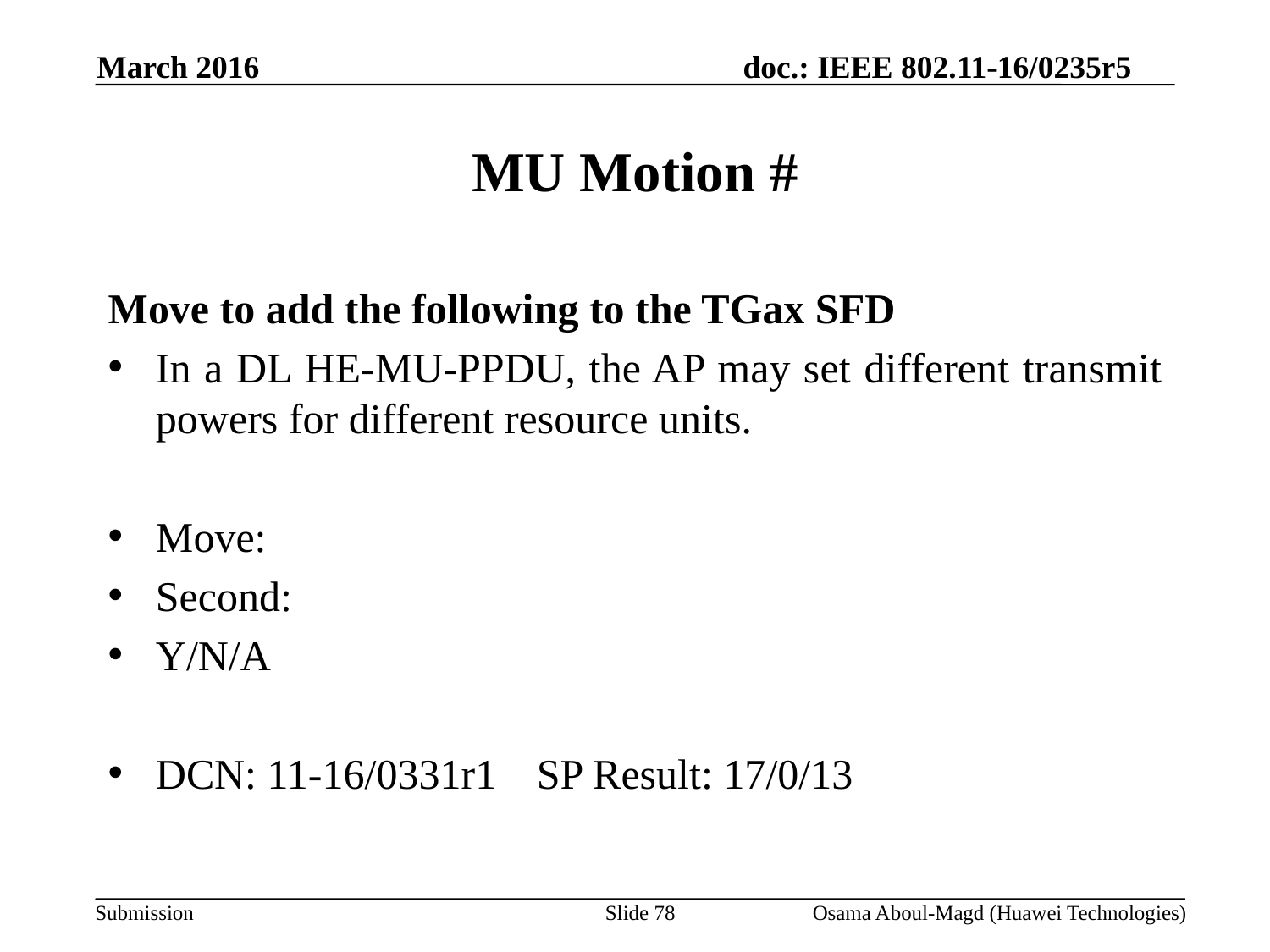

March 2016
# MU Motion #
Move to add the following to the TGax SFD
In a DL HE-MU-PPDU, the AP may set different transmit powers for different resource units.

Move:
Second:
Y/N/A

DCN: 11-16/0331r1	SP Result: 17/0/13

Slide 78
Osama Aboul-Magd (Huawei Technologies)